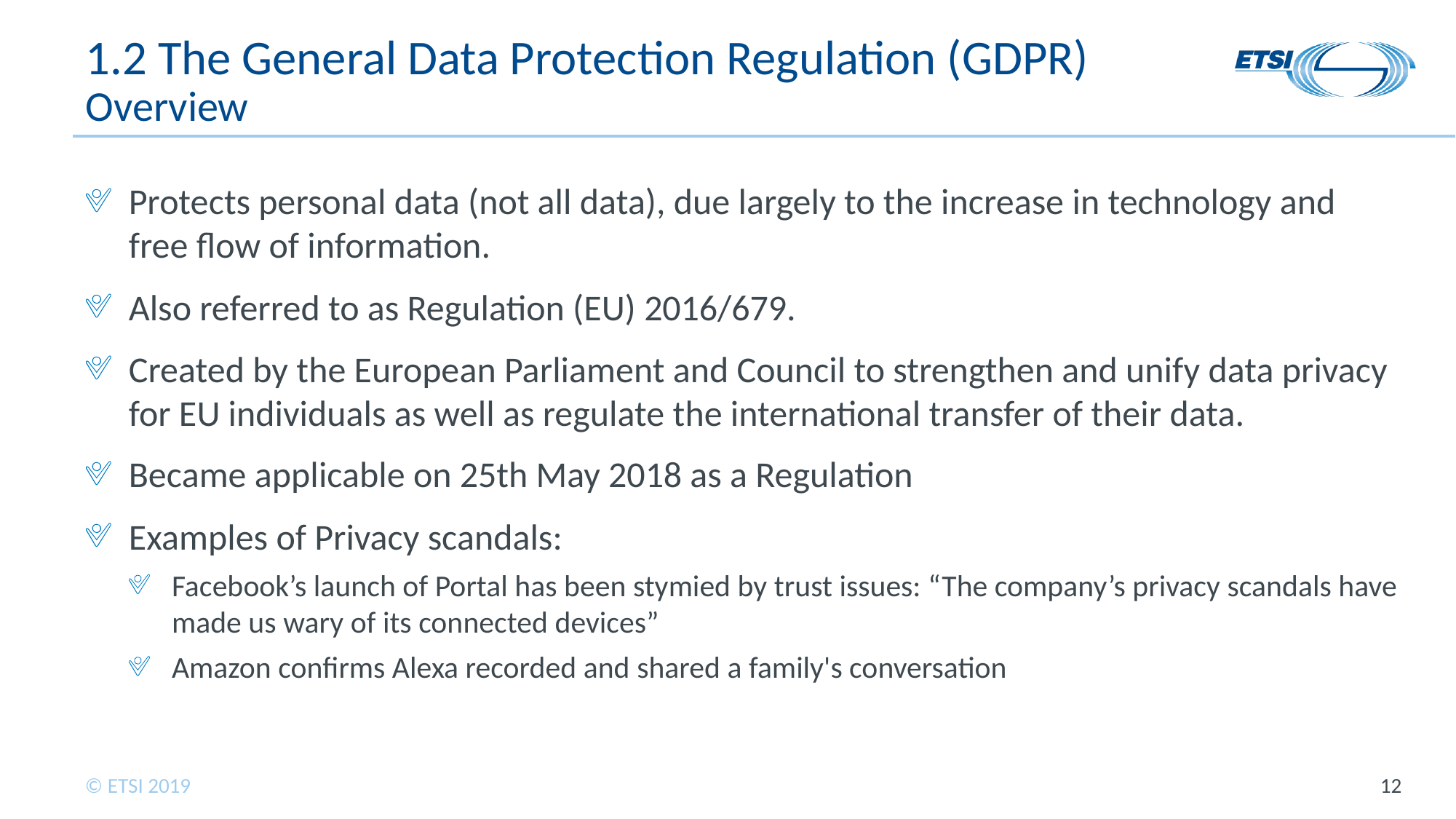

# 1.2 The General Data Protection Regulation (GDPR) Overview
Protects personal data (not all data), due largely to the increase in technology and free flow of information.
Also referred to as Regulation (EU) 2016/679.
Created by the European Parliament and Council to strengthen and unify data privacy for EU individuals as well as regulate the international transfer of their data.
Became applicable on 25th May 2018 as a Regulation
Examples of Privacy scandals:
Facebook’s launch of Portal has been stymied by trust issues: “The company’s privacy scandals have made us wary of its connected devices”
Amazon confirms Alexa recorded and shared a family's conversation